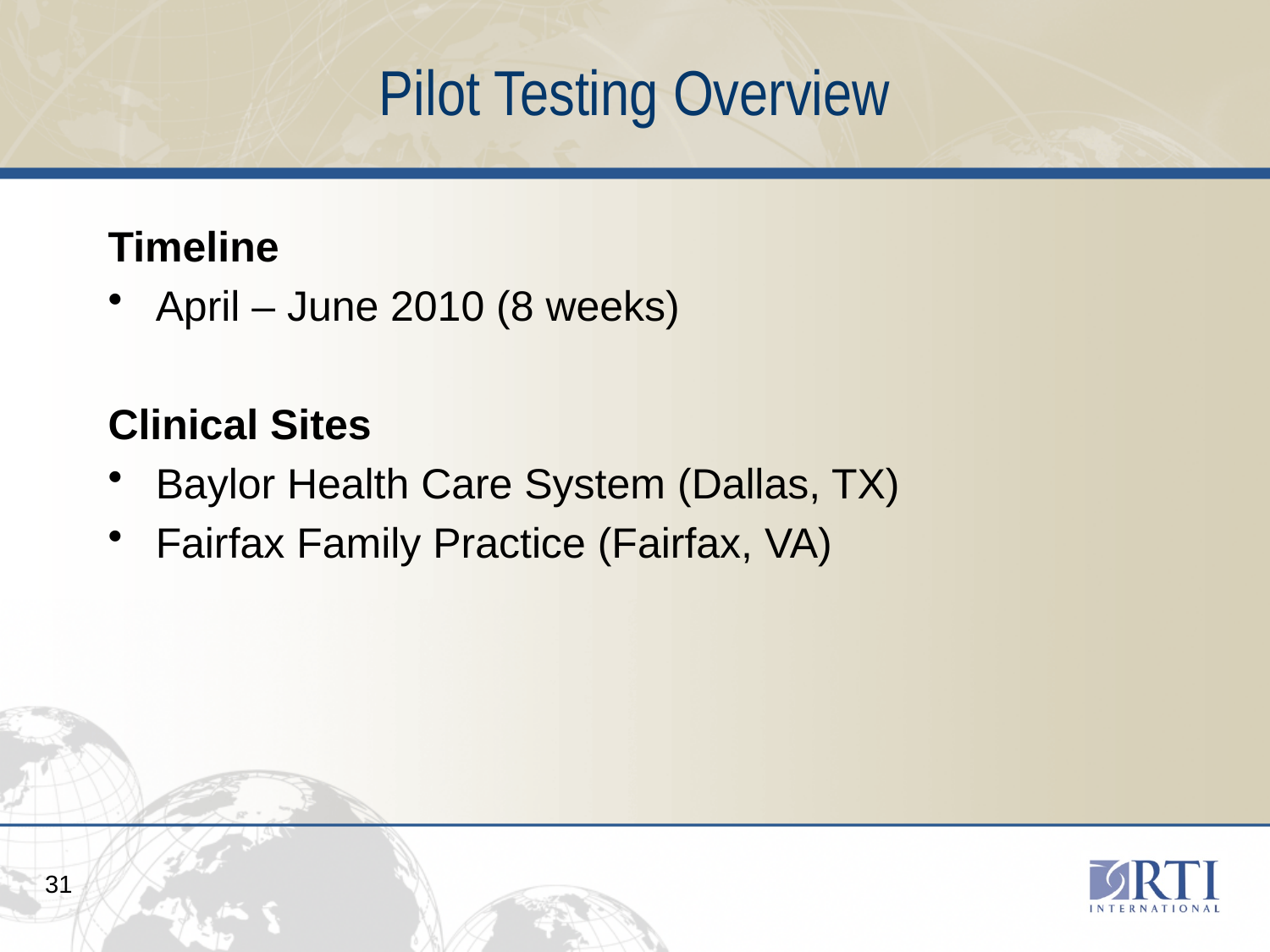

Pilot Testing Overview
Timeline
April – June 2010 (8 weeks)

Clinical Sites
Baylor Health Care System (Dallas, TX)
Fairfax Family Practice (Fairfax, VA)

31